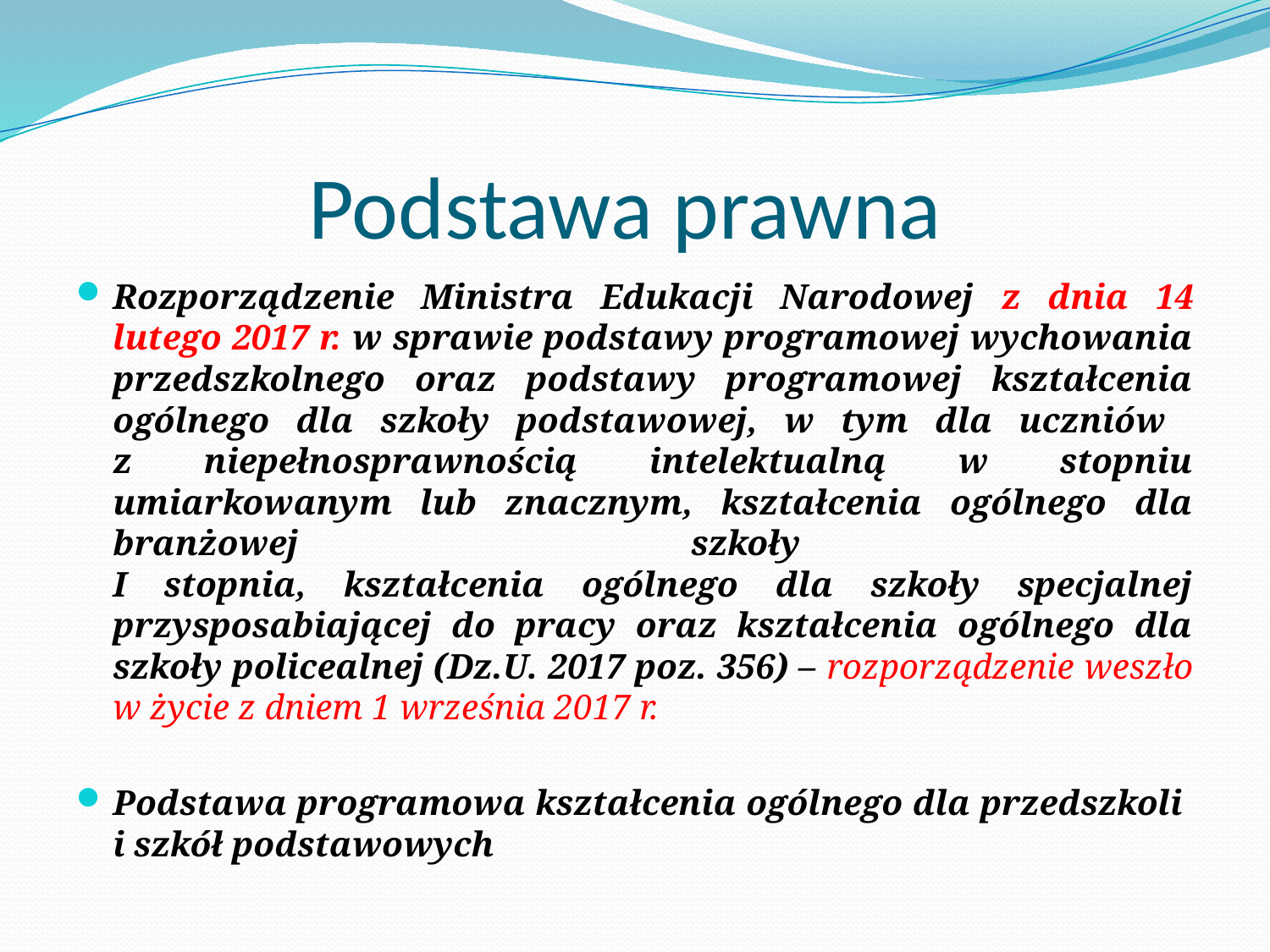

# Podstawa prawna
Rozporządzenie Ministra Edukacji Narodowej z dnia 14 lutego 2017 r. w sprawie podstawy programowej wychowania przedszkolnego oraz podstawy programowej kształcenia ogólnego dla szkoły podstawowej, w tym dla uczniów
z niepełnosprawnością intelektualną w stopniu umiarkowanym lub znacznym, kształcenia ogólnego dla branżowej szkoły
I stopnia, kształcenia ogólnego dla szkoły specjalnej przysposabiającej do pracy oraz kształcenia ogólnego dla szkoły policealnej (Dz.U. 2017 poz. 356) – rozporządzenie weszło w życie z dniem 1 września 2017 r.

Podstawa programowa kształcenia ogólnego dla przedszkoli
i szkół podstawowych